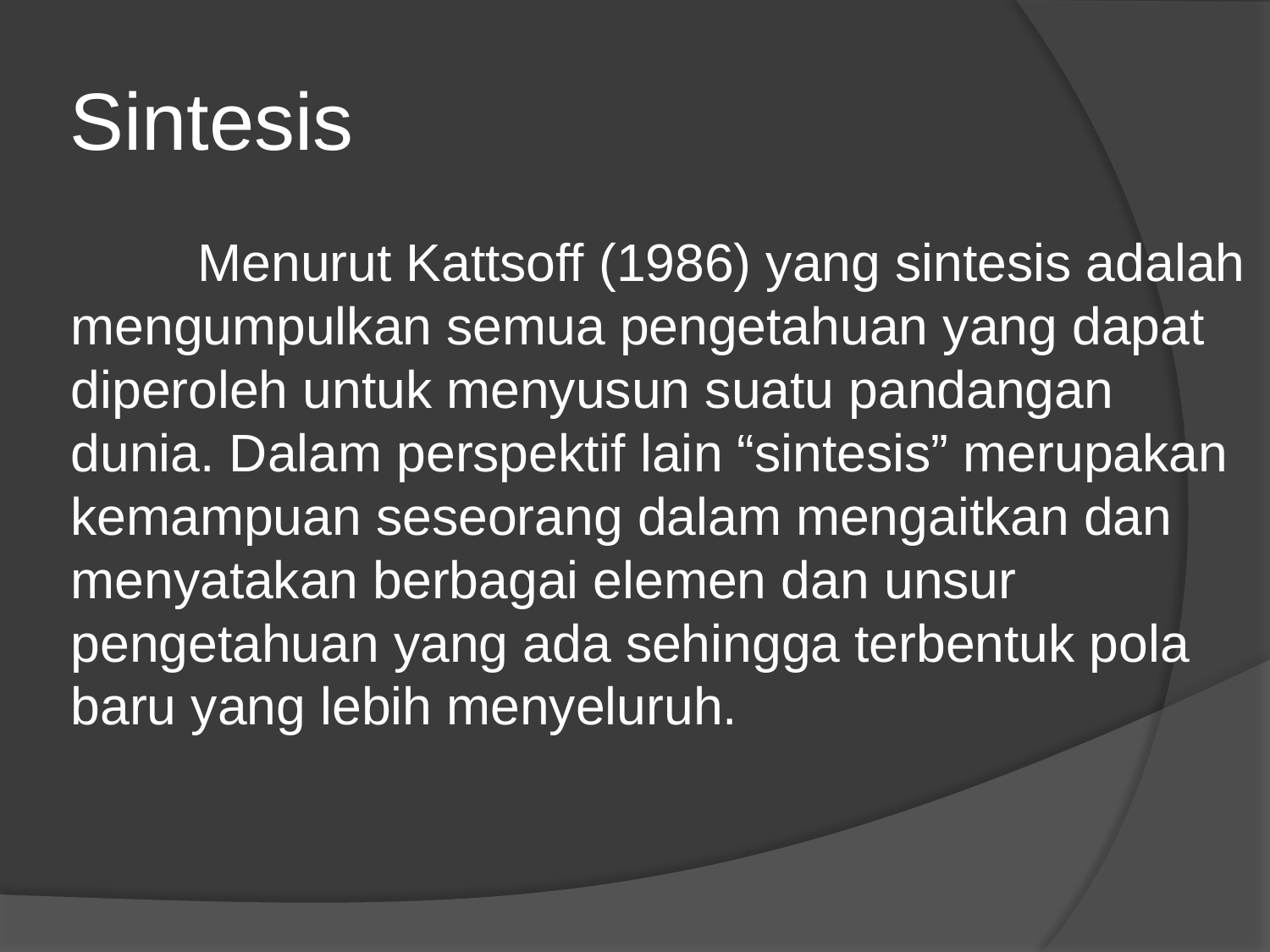

# Sintesis
		Menurut Kattsoff (1986) yang sintesis adalah mengumpulkan semua pengetahuan yang dapat diperoleh untuk menyusun suatu pandangan dunia. Dalam perspektif lain “sintesis” merupakan kemampuan seseorang dalam mengaitkan dan menyatakan berbagai elemen dan unsur pengetahuan yang ada sehingga terbentuk pola baru yang lebih menyeluruh.